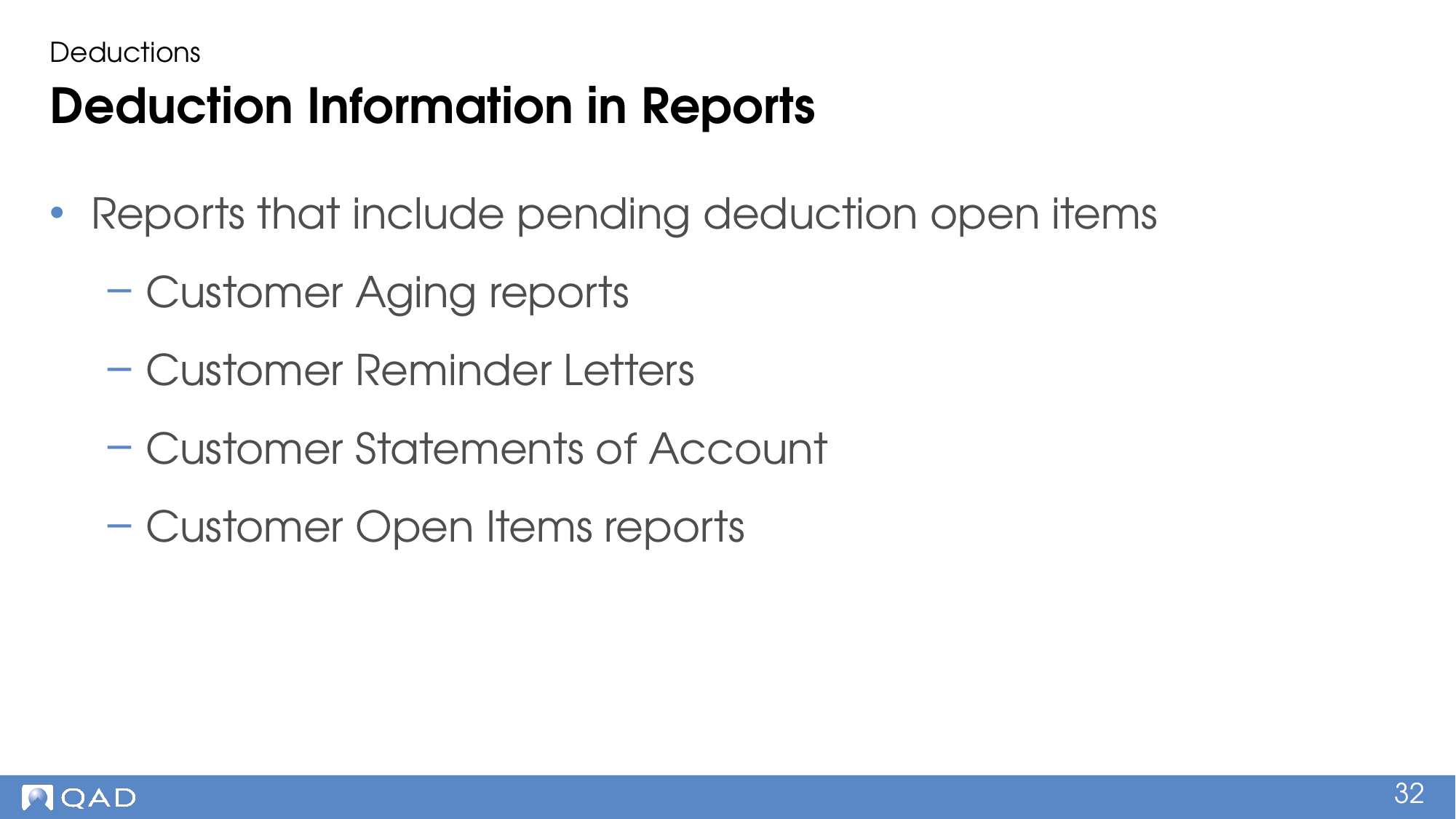

Deductions
# Deduction Information in Reports
Reports that include pending deduction open items
Customer Aging reports
Customer Reminder Letters
Customer Statements of Account
Customer Open Items reports

32